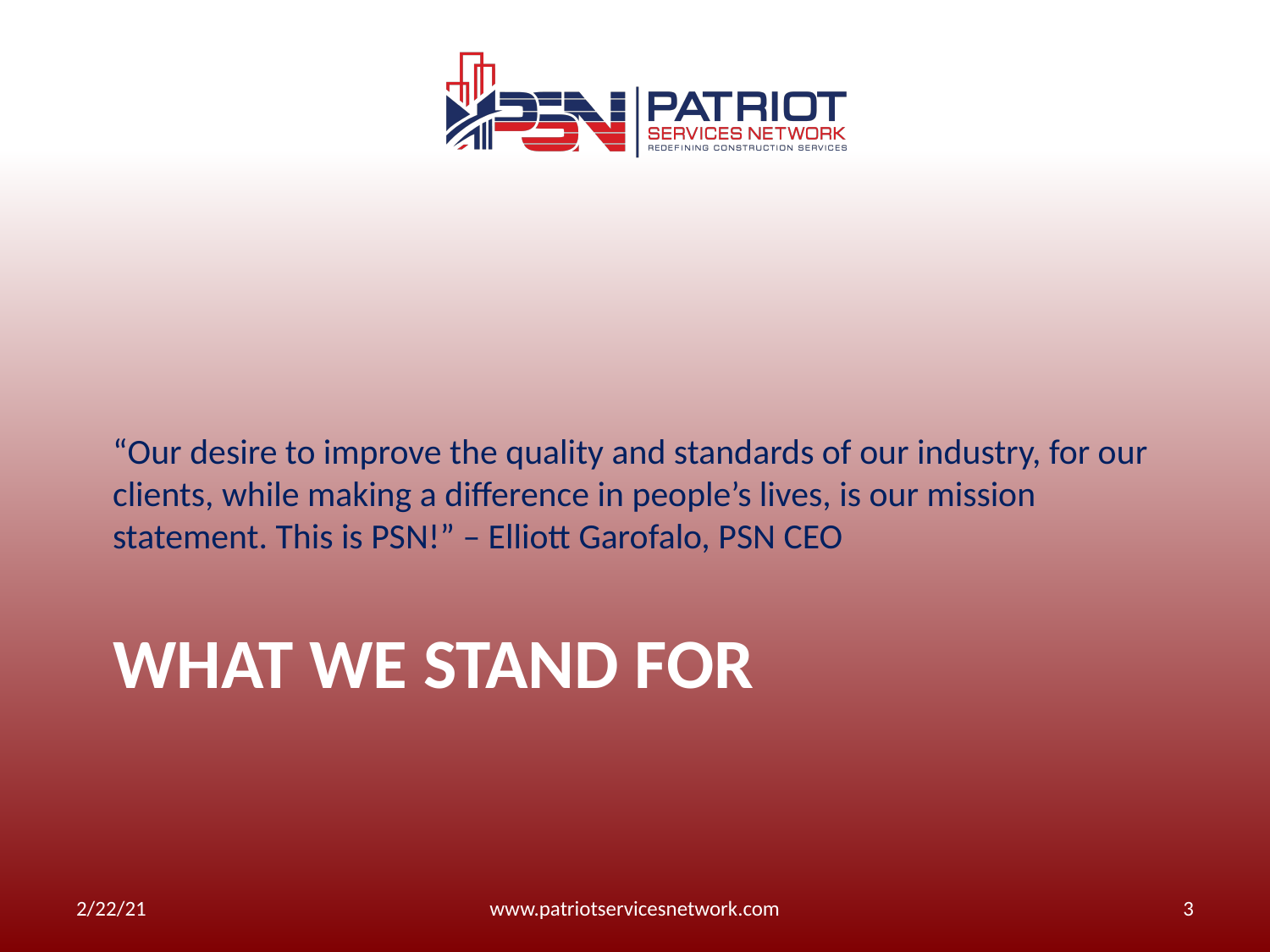

“Our desire to improve the quality and standards of our industry, for our clients, while making a difference in people’s lives, is our mission statement. This is PSN!” – Elliott Garofalo, PSN CEO

# What we stand for
2/22/21
www.patriotservicesnetwork.com
3